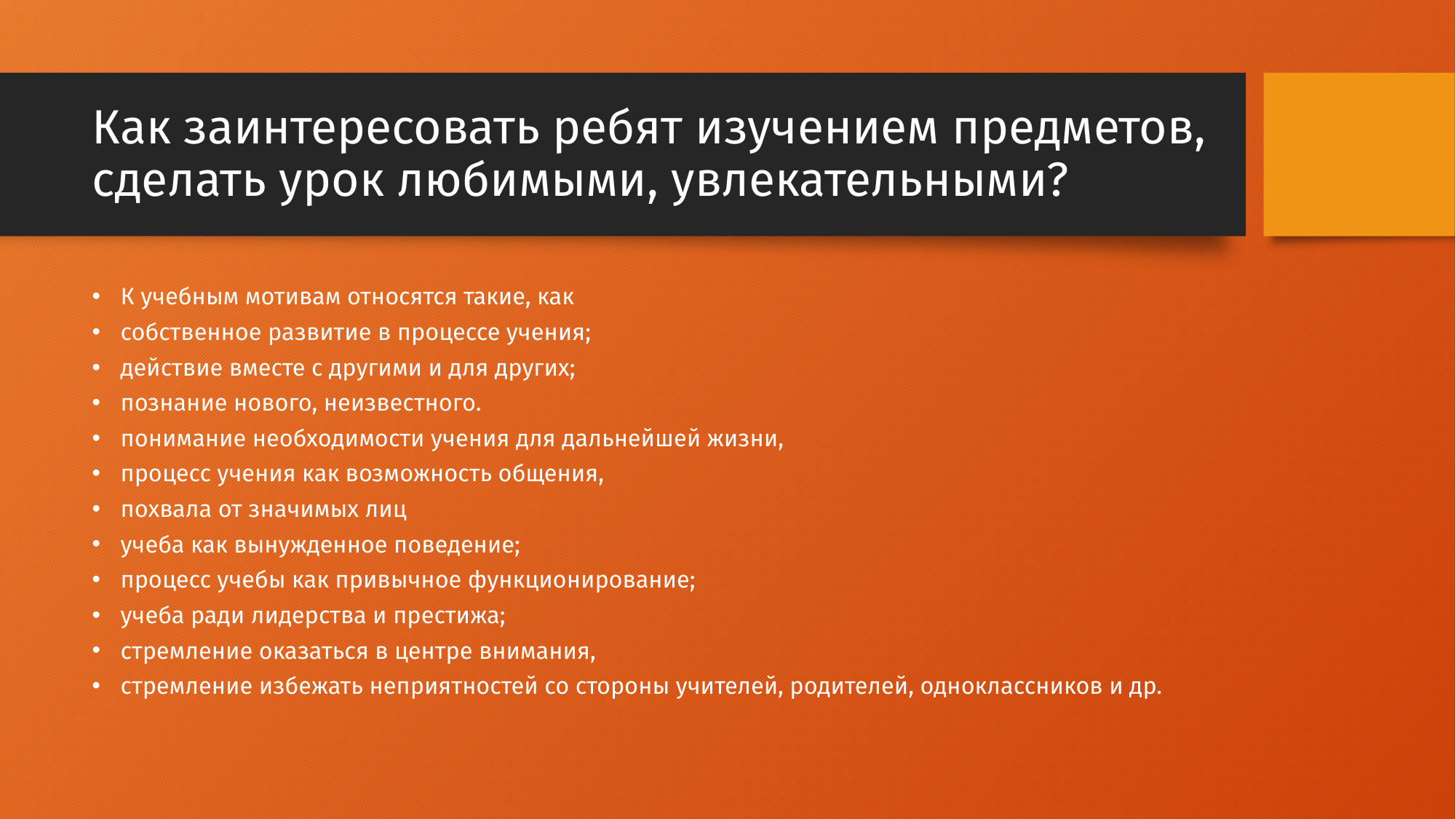

# Как заинтересовать ребят изучением предметов, сделать урок любимыми, увлекательными?
К учебным мотивам относятся такие, как
собственное развитие в процессе учения;
действие вместе с другими и для других;
познание нового, неизвестного.
понимание необходимости учения для дальнейшей жизни,
процесс учения как возможность общения,
похвала от значимых лиц
учеба как вынужденное поведение;
процесс учебы как привычное функционирование;
учеба ради лидерства и престижа;
стремление оказаться в центре внимания,
стремление избежать неприятностей со стороны учителей, родителей, одноклассников и др.